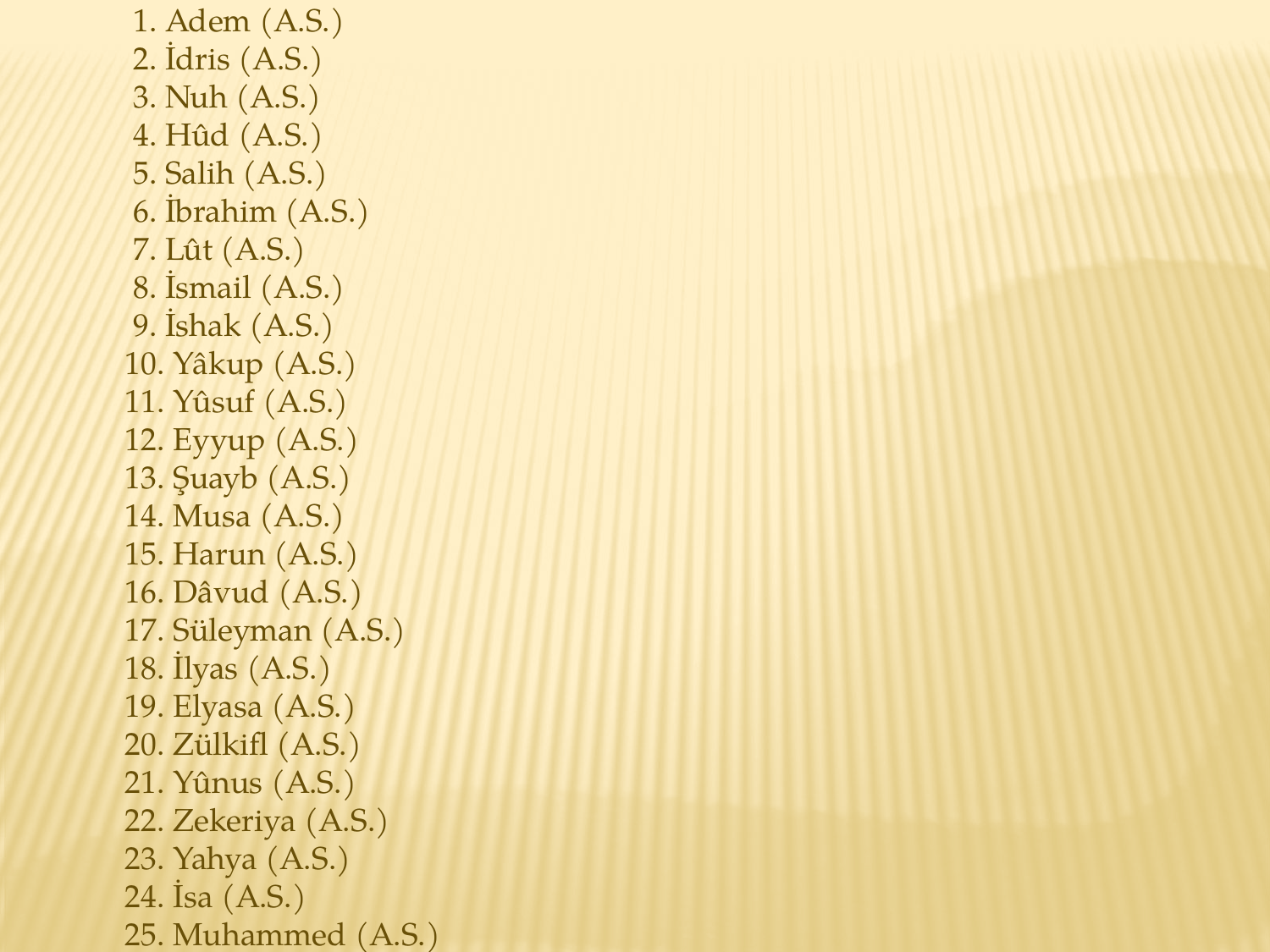

1. Adem (A.S.)
               2. İdris (A.S.)
               3. Nuh (A.S.)
               4. Hûd (A.S.)
               5. Salih (A.S.)
               6. İbrahim (A.S.)
               7. Lût (A.S.)
               8. İsmail (A.S.)
               9. İshak (A.S.)
              10. Yâkup (A.S.)
              11. Yûsuf (A.S.)
              12. Eyyup (A.S.)
              13. Şuayb (A.S.)
              14. Musa (A.S.)
              15. Ha­run (A.S.)
              16. Dâvud (A.S.)
              17. Süleyman (A.S.)
              18. İlyas (A.S.)
              19. Elyasa (A.S.)
              20. Zülkifl (A.S.)
              21. Yûnus (A.S.)
              22. Zekeriya (A.S.)
              23. Yahya (A.S.)
              24. İsa (A.S.)
              25. Muhammed (A.S.)